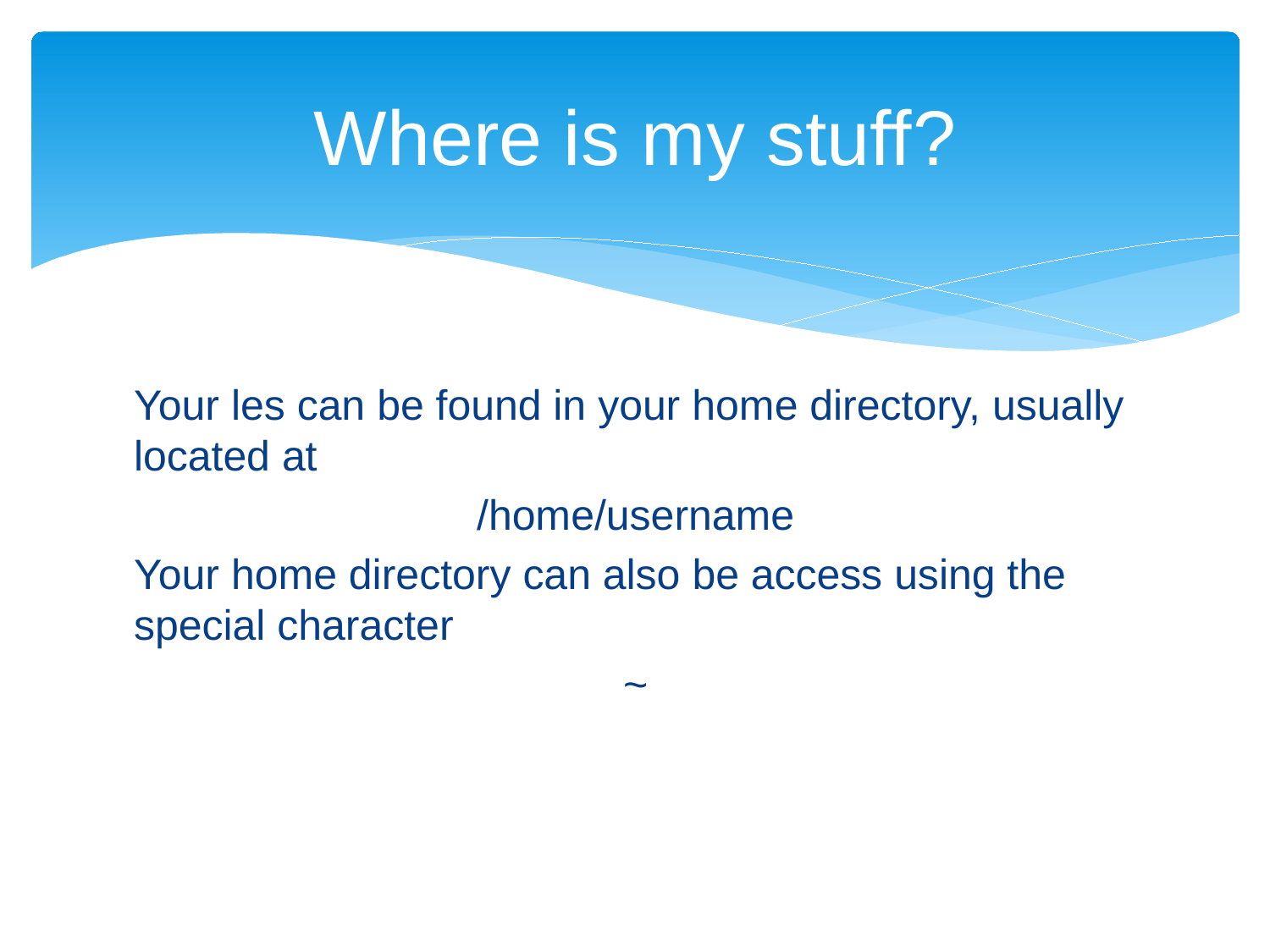

# Where is my stuff?
Your les can be found in your home directory, usually located at
/home/username
Your home directory can also be access using the special character
~